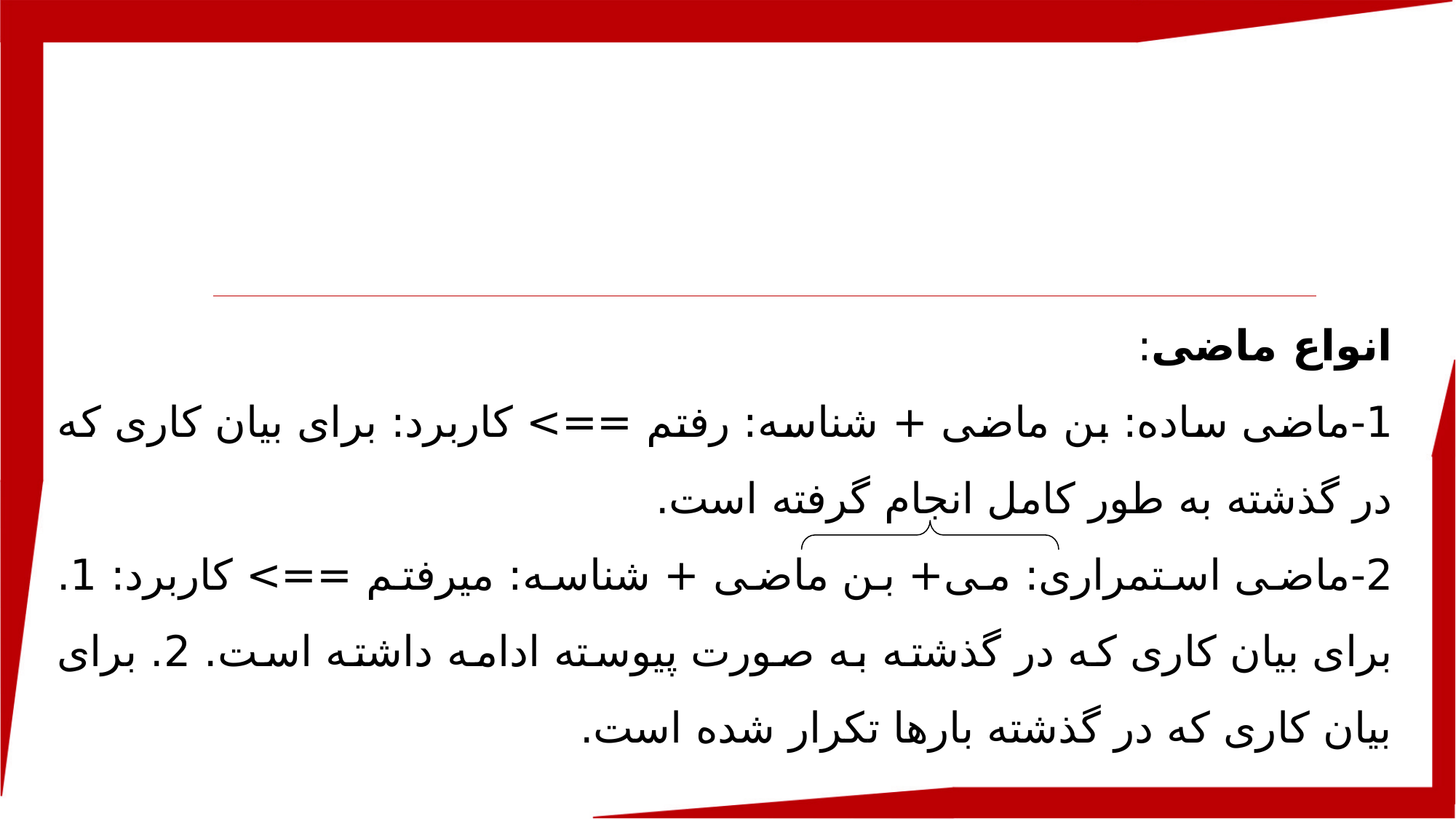

انواع ماضی:
1-ماضی ساده: بن ماضی + شناسه: رفتم ==> کاربرد: برای بیان کاری که در گذشته به طور کامل انجام گرفته است.
2-ماضی استمراری: می+ بن ماضی + شناسه: می­رفتم ==> کاربرد: 1. برای بیان کاری که در گذشته به صورت پیوسته ادامه داشته است. 2. برای بیان کاری که در گذشته بارها تکرار شده است.